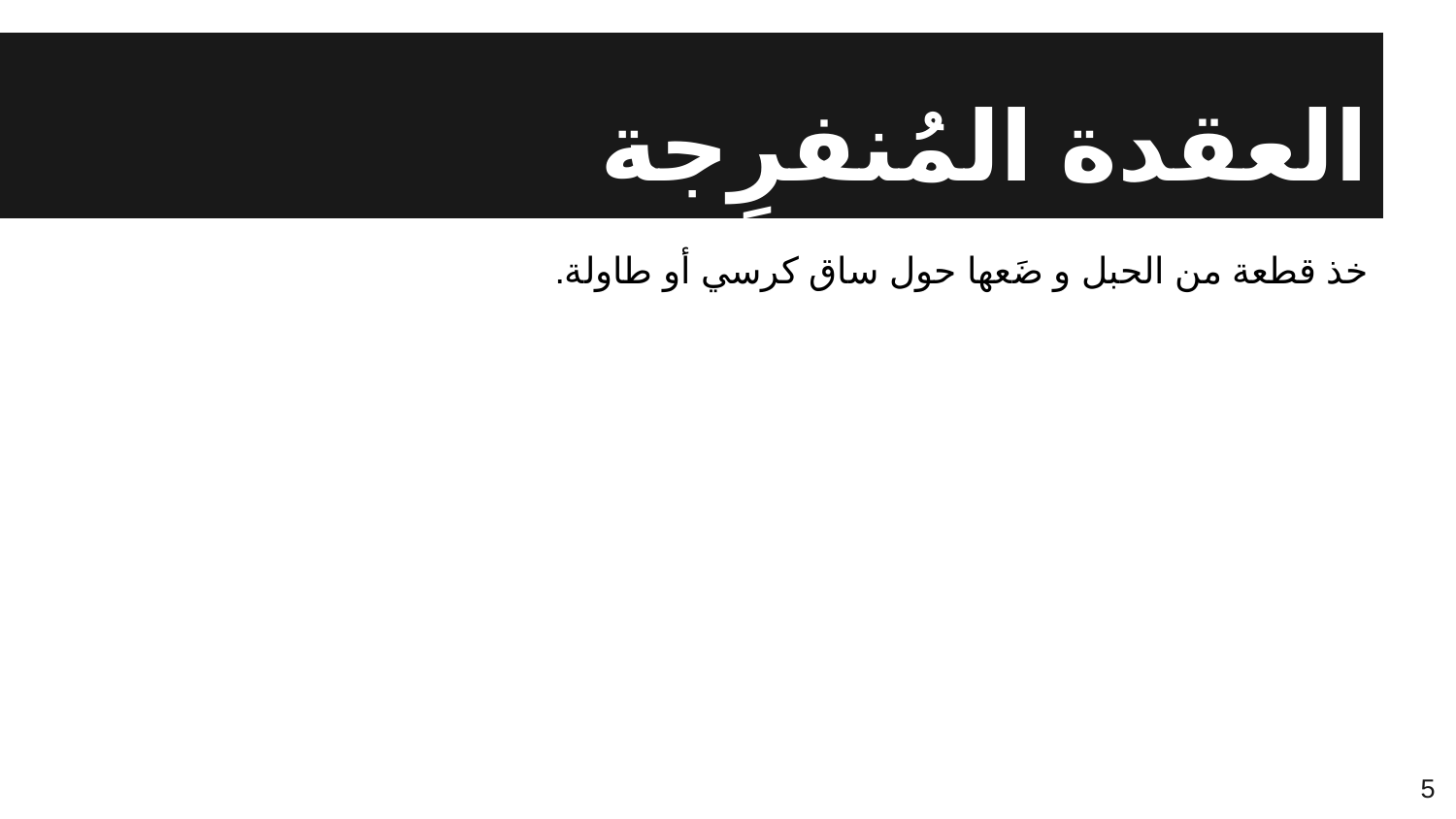

# العقدة المُنفرِجة
خذ قطعة من الحبل و ضَعها حول ساق كرسي أو طاولة.

5